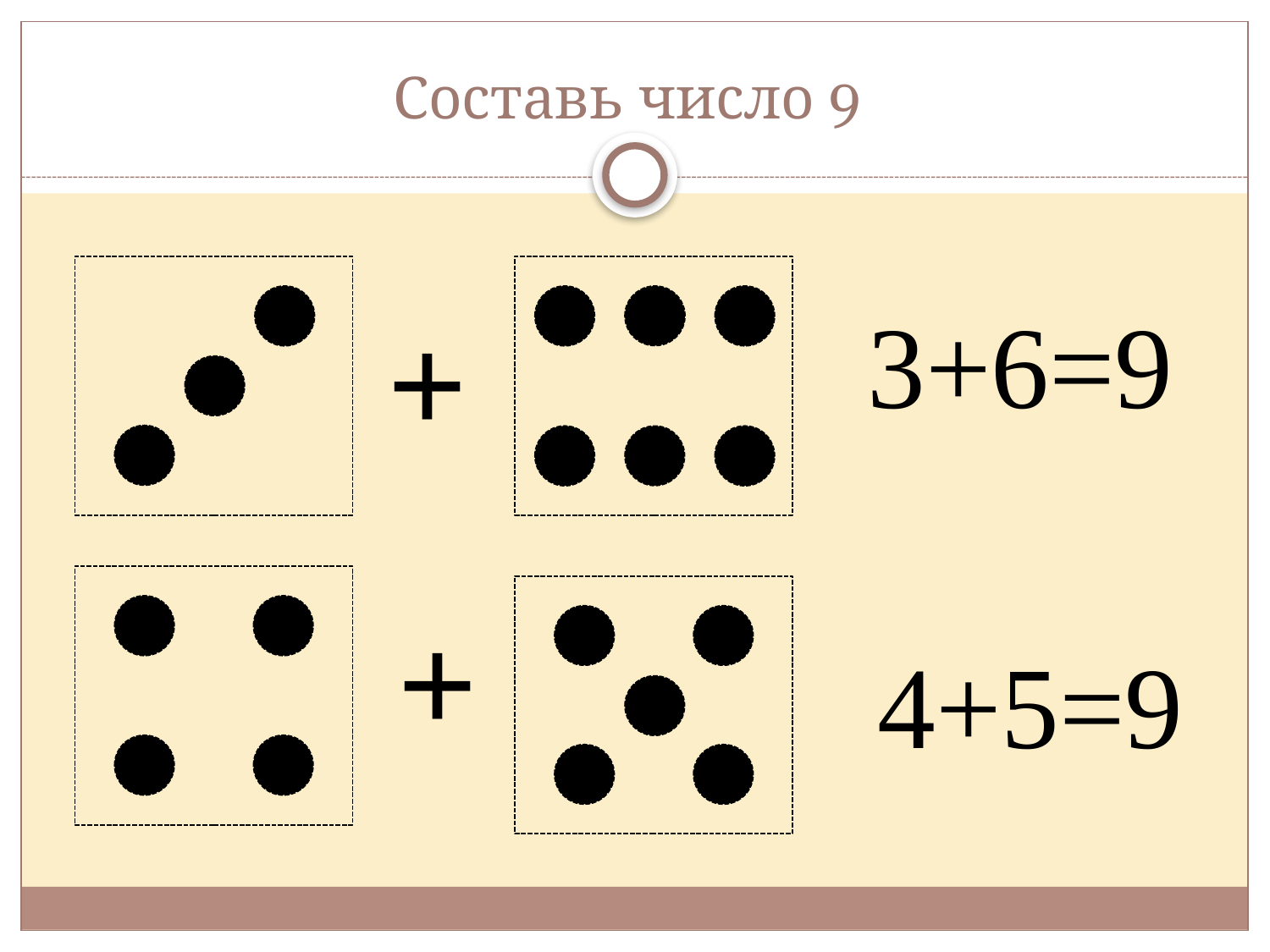

# Составь число 9

+

3+6=9

+
4+5=9